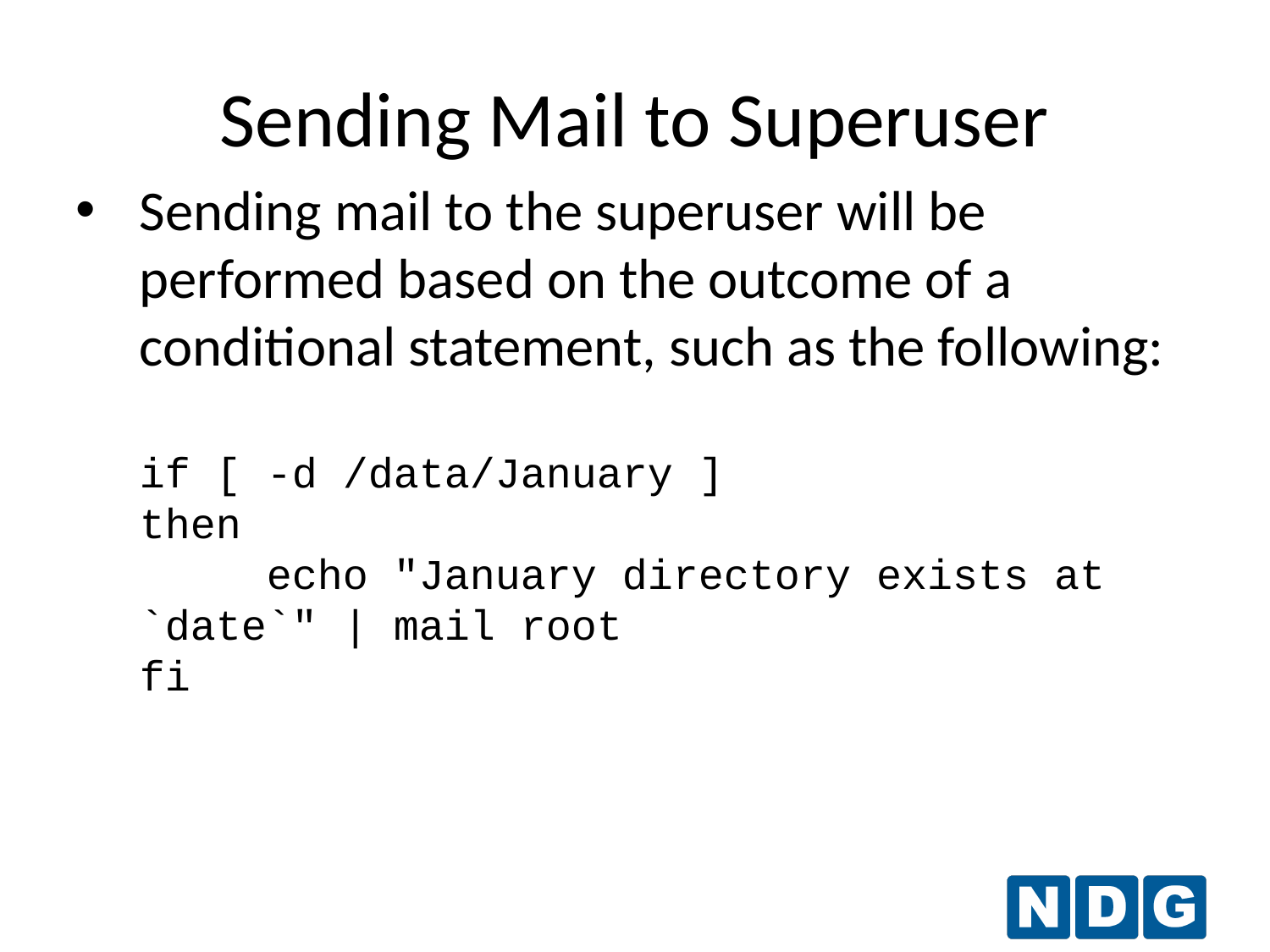

Sending Mail to Superuser
Sending mail to the superuser will be performed based on the outcome of a conditional statement, such as the following:

if [ -d /data/January ]
then
     echo "January directory exists at `date`" | mail root
fi